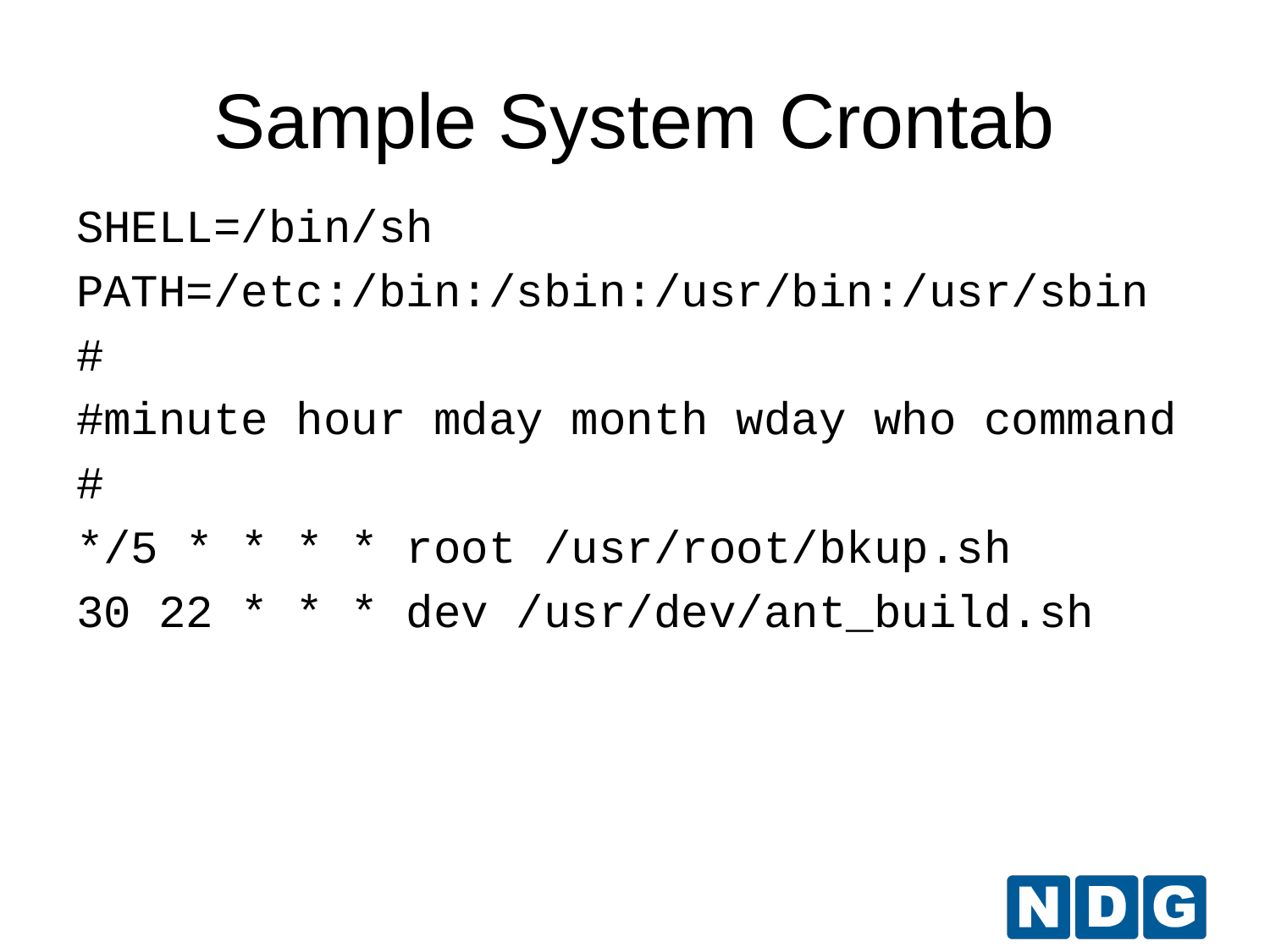

Sample System Crontab
SHELL=/bin/sh
PATH=/etc:/bin:/sbin:/usr/bin:/usr/sbin
#
#minute hour mday month wday who command
#
*/5 * * * * root /usr/root/bkup.sh
30 22 * * * dev /usr/dev/ant_build.sh